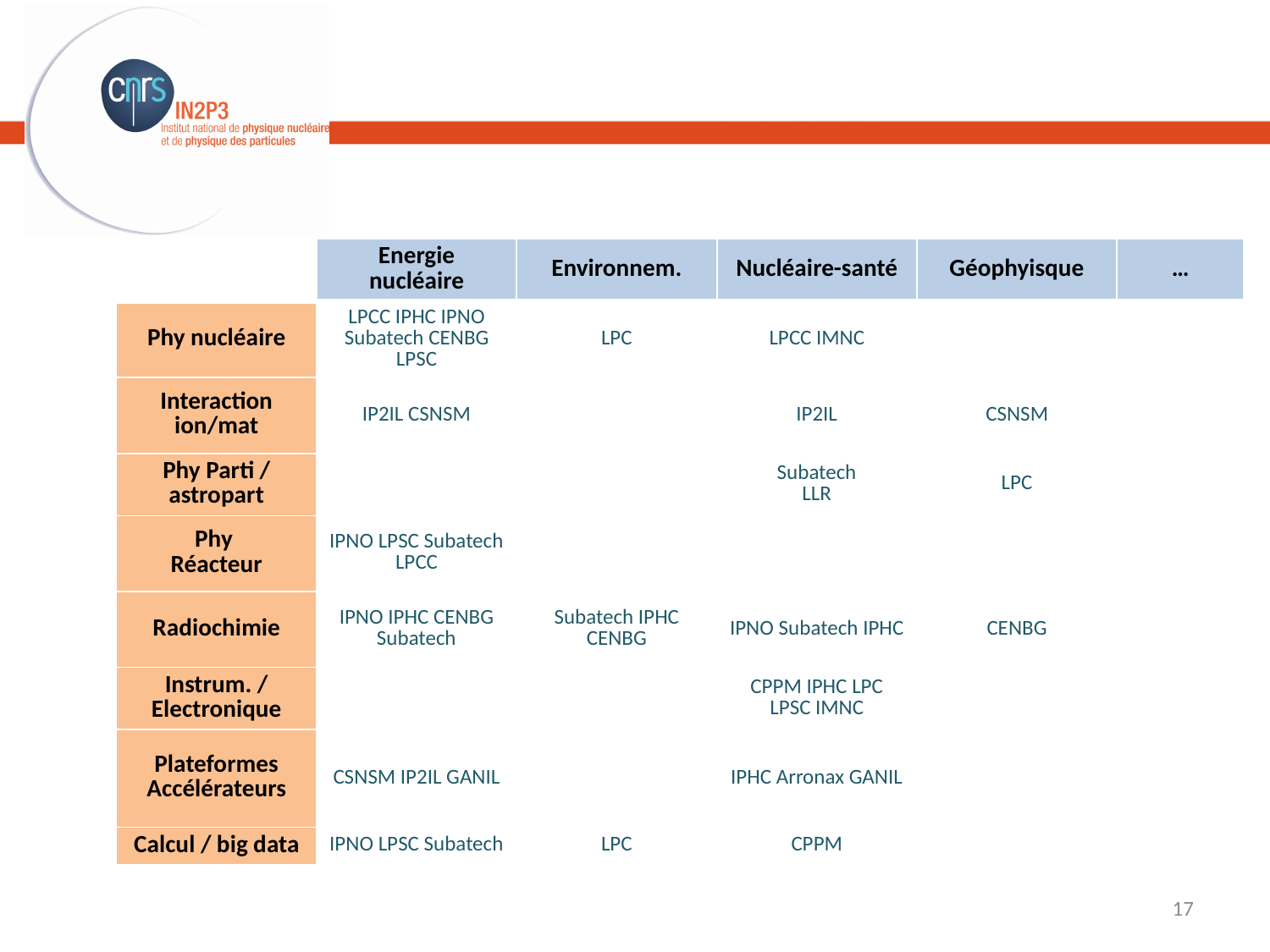

|  | Energie nucléaire | Environnem. | Nucléaire-santé | Géophyisque | … |
| --- | --- | --- | --- | --- | --- |
| Phy nucléaire | LPCC IPHC IPNO Subatech CENBG LPSC | LPC | LPCC IMNC |  |  |
| Interaction ion/mat | IP2IL CSNSM |  | IP2IL | CSNSM |  |
| Phy Parti / astropart |  |  | Subatech LLR | LPC |  |
| Phy Réacteur | IPNO LPSC Subatech LPCC |  |  |  |  |
| Radiochimie | IPNO IPHC CENBG Subatech | Subatech IPHC CENBG | IPNO Subatech IPHC | CENBG |  |
| Instrum. / Electronique |  |  | CPPM IPHC LPC LPSC IMNC |  |  |
| Plateformes Accélérateurs | CSNSM IP2IL GANIL |  | IPHC Arronax GANIL |  |  |
| Calcul / big data | IPNO LPSC Subatech | LPC | CPPM |  |  |
17